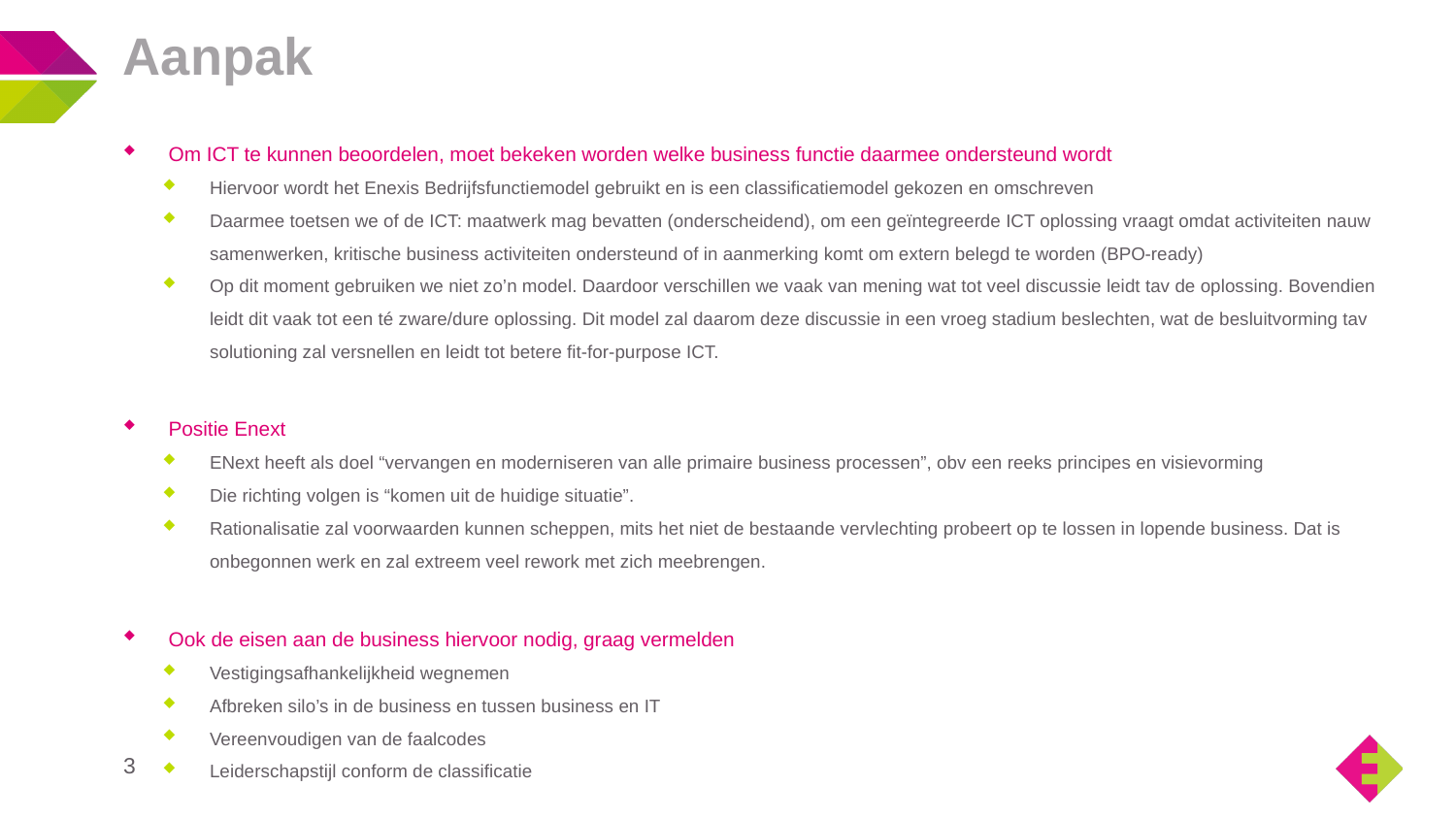

# Aanpak
Om ICT te kunnen beoordelen, moet bekeken worden welke business functie daarmee ondersteund wordt
Hiervoor wordt het Enexis Bedrijfsfunctiemodel gebruikt en is een classificatiemodel gekozen en omschreven
Daarmee toetsen we of de ICT: maatwerk mag bevatten (onderscheidend), om een geïntegreerde ICT oplossing vraagt omdat activiteiten nauw samenwerken, kritische business activiteiten ondersteund of in aanmerking komt om extern belegd te worden (BPO-ready)
Op dit moment gebruiken we niet zo’n model. Daardoor verschillen we vaak van mening wat tot veel discussie leidt tav de oplossing. Bovendien leidt dit vaak tot een té zware/dure oplossing. Dit model zal daarom deze discussie in een vroeg stadium beslechten, wat de besluitvorming tav solutioning zal versnellen en leidt tot betere fit-for-purpose ICT.

Positie Enext
ENext heeft als doel “vervangen en moderniseren van alle primaire business processen”, obv een reeks principes en visievorming
Die richting volgen is “komen uit de huidige situatie”.
Rationalisatie zal voorwaarden kunnen scheppen, mits het niet de bestaande vervlechting probeert op te lossen in lopende business. Dat is onbegonnen werk en zal extreem veel rework met zich meebrengen.

Ook de eisen aan de business hiervoor nodig, graag vermelden
Vestigingsafhankelijkheid wegnemen
Afbreken silo’s in de business en tussen business en IT
Vereenvoudigen van de faalcodes
Leiderschapstijl conform de classificatie